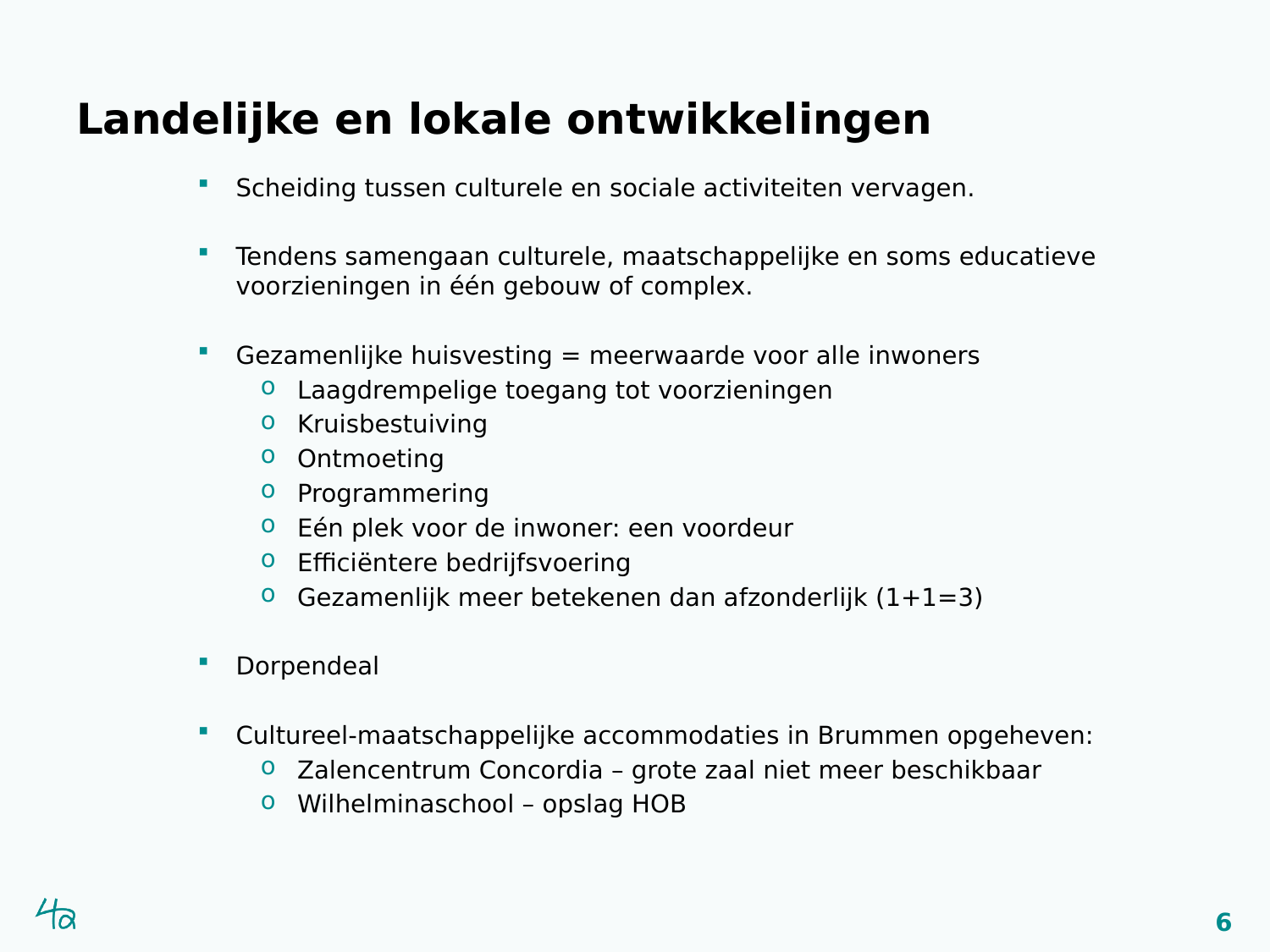

# Landelijke en lokale ontwikkelingen
Scheiding tussen culturele en sociale activiteiten vervagen.

Tendens samengaan culturele, maatschappelijke en soms educatieve voorzieningen in één gebouw of complex.

Gezamenlijke huisvesting = meerwaarde voor alle inwoners
Laagdrempelige toegang tot voorzieningen
Kruisbestuiving
Ontmoeting
Programmering
Eén plek voor de inwoner: een voordeur
Efficiëntere bedrijfsvoering
Gezamenlijk meer betekenen dan afzonderlijk (1+1=3)

Dorpendeal

Cultureel-maatschappelijke accommodaties in Brummen opgeheven:
Zalencentrum Concordia – grote zaal niet meer beschikbaar
Wilhelminaschool – opslag HOB

6